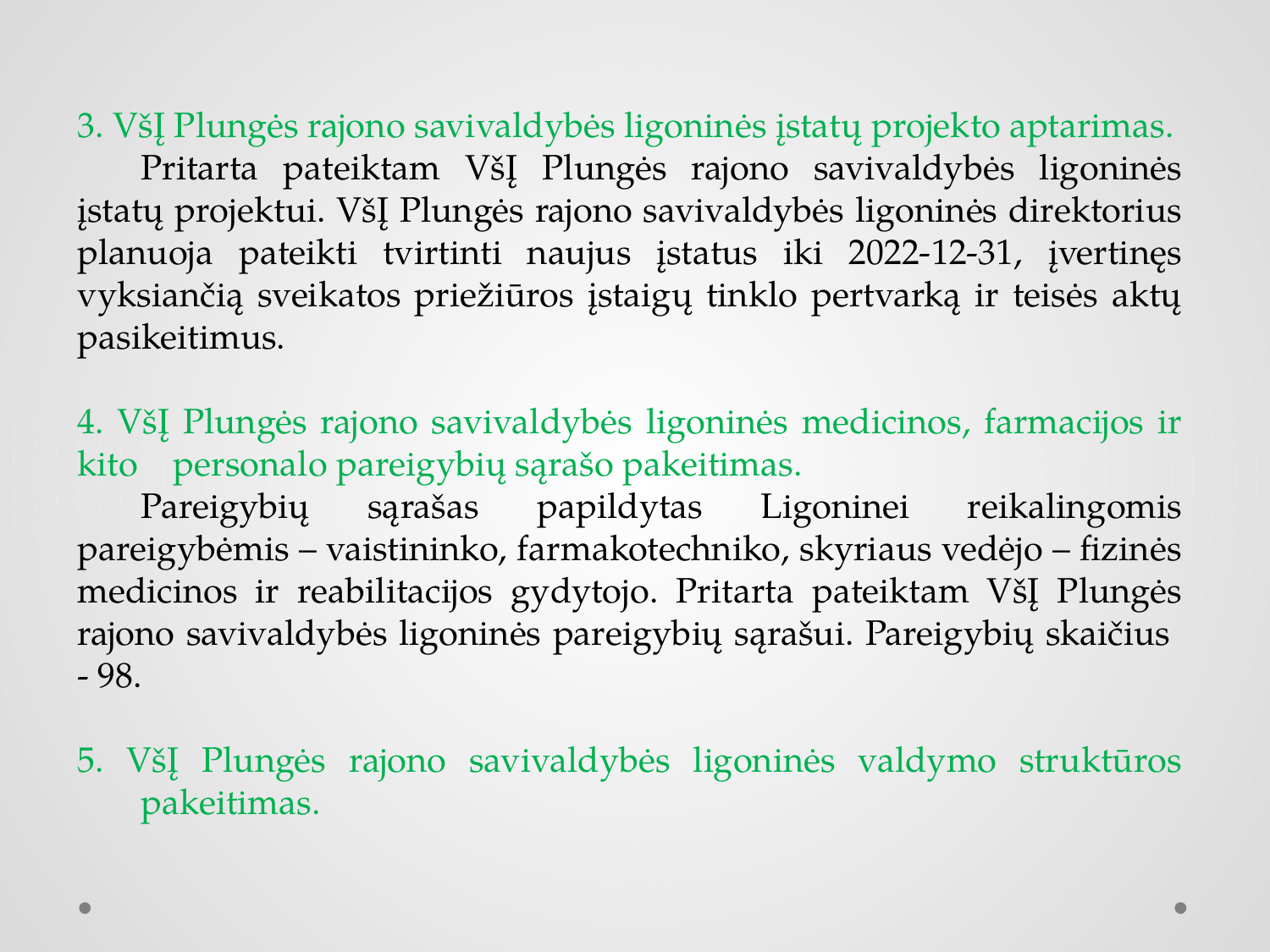

3. VšĮ Plungės rajono savivaldybės ligoninės įstatų projekto aptarimas.
	Pritarta pateiktam VšĮ Plungės rajono savivaldybės ligoninės įstatų projektui. VšĮ Plungės rajono savivaldybės ligoninės direktorius planuoja pateikti tvirtinti naujus įstatus iki 2022-12-31, įvertinęs vyksiančią sveikatos priežiūros įstaigų tinklo pertvarką ir teisės aktų pasikeitimus.

4. VšĮ Plungės rajono savivaldybės ligoninės medicinos, farmacijos ir kito    personalo pareigybių sąrašo pakeitimas.
	Pareigybių sąrašas papildytas Ligoninei reikalingomis pareigybėmis – vaistininko, farmakotechniko, skyriaus vedėjo – fizinės medicinos ir reabilitacijos gydytojo. Pritarta pateiktam VšĮ Plungės rajono savivaldybės ligoninės pareigybių sąrašui. Pareigybių skaičius  - 98.

5. VšĮ Plungės rajono savivaldybės ligoninės valdymo struktūros 	pakeitimas.